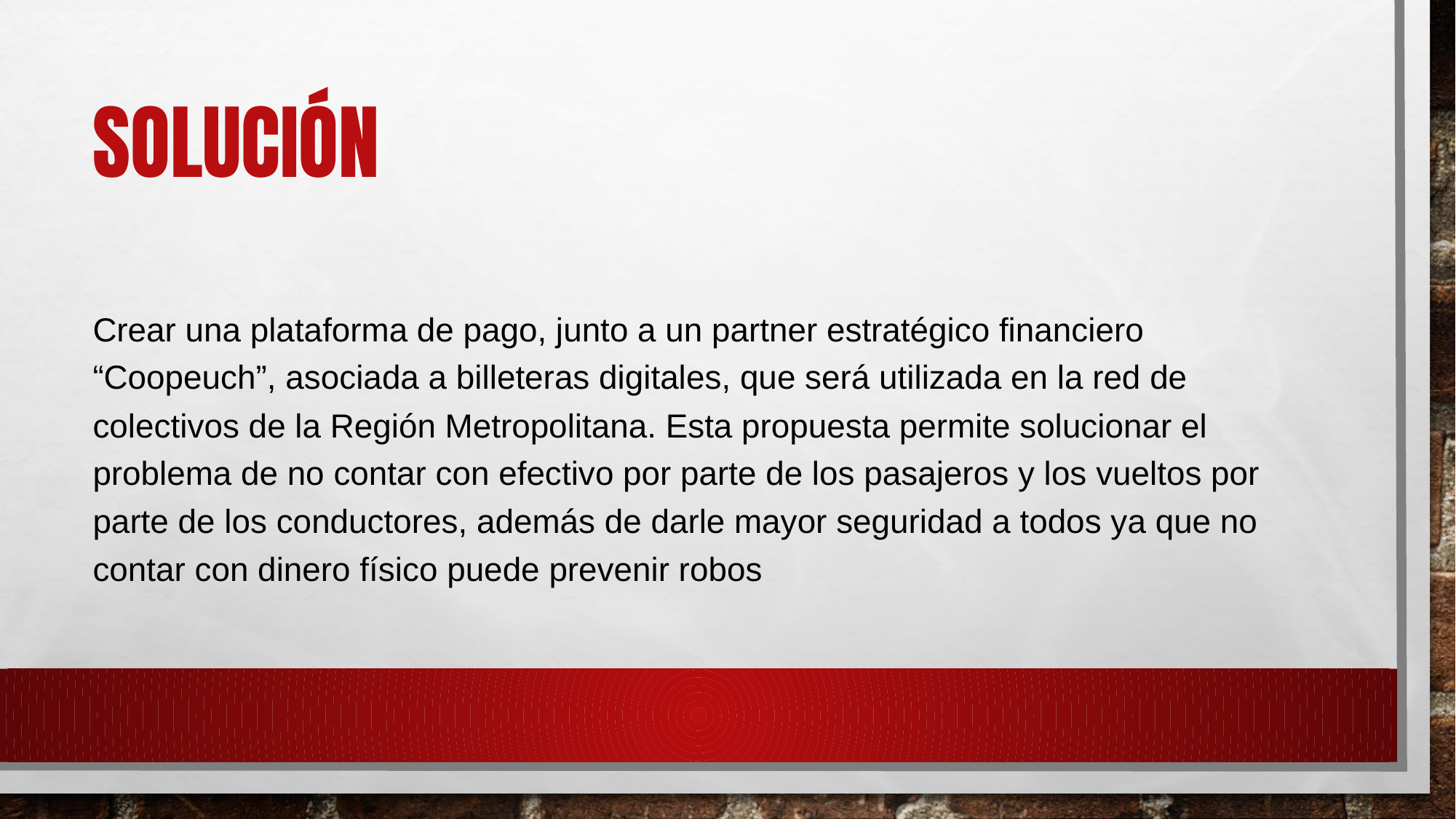

# SOLUCIÓN
Crear una plataforma de pago, junto a un partner estratégico financiero “Coopeuch”, asociada a billeteras digitales, que será utilizada en la red de colectivos de la Región Metropolitana. Esta propuesta permite solucionar el problema de no contar con efectivo por parte de los pasajeros y los vueltos por parte de los conductores, además de darle mayor seguridad a todos ya que no contar con dinero físico puede prevenir robos